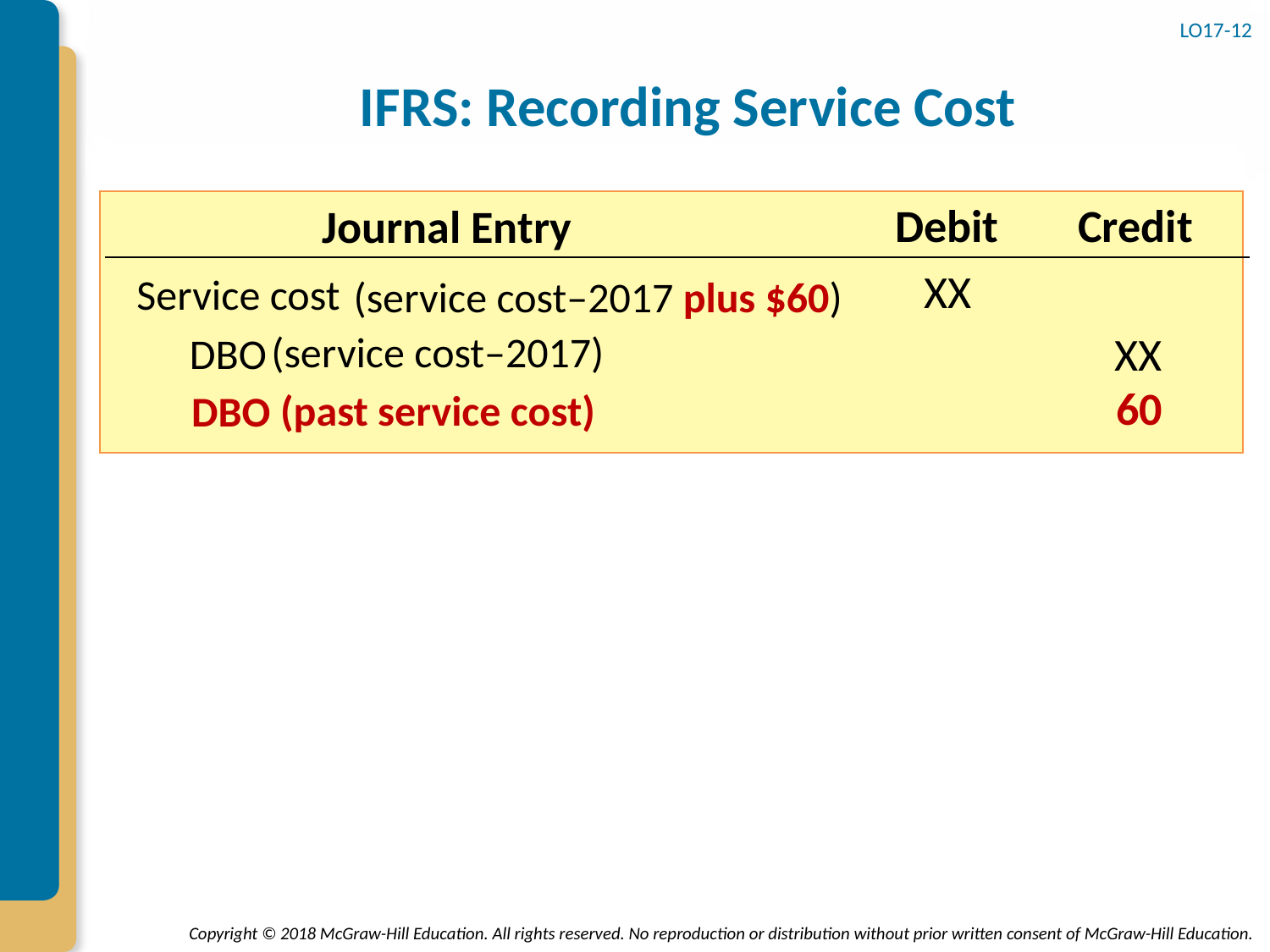

# IFRS: Recording Service Cost
LO17-12
Debit
Credit

Journal Entry
XX
Service cost
(service cost–2017 plus $60)
 (service cost–2017)
XX
DBO
60
(past service cost)
DBO